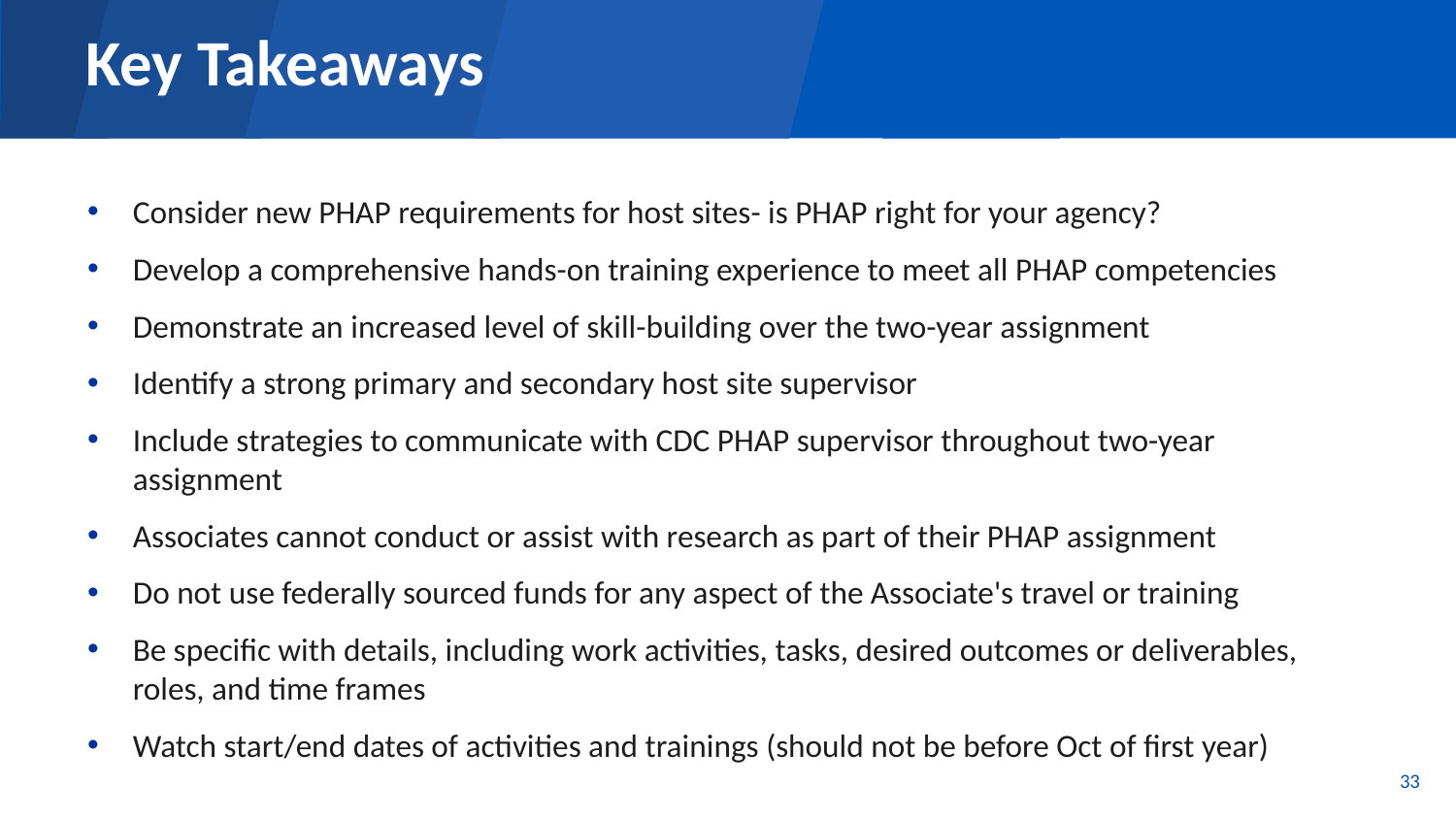

# Key Takeaways
Consider new PHAP requirements for host sites- is PHAP right for your agency?
Develop a comprehensive hands-on training experience to meet all PHAP competencies
Demonstrate an increased level of skill-building over the two-year assignment
Identify a strong primary and secondary host site supervisor
Include strategies to communicate with CDC PHAP supervisor throughout two-year assignment
Associates cannot conduct or assist with research as part of their PHAP assignment
Do not use federally sourced funds for any aspect of the Associate's travel or training
Be specific with details, including work activities, tasks, desired outcomes or deliverables, roles, and time frames
Watch start/end dates of activities and trainings (should not be before Oct of first year)
33